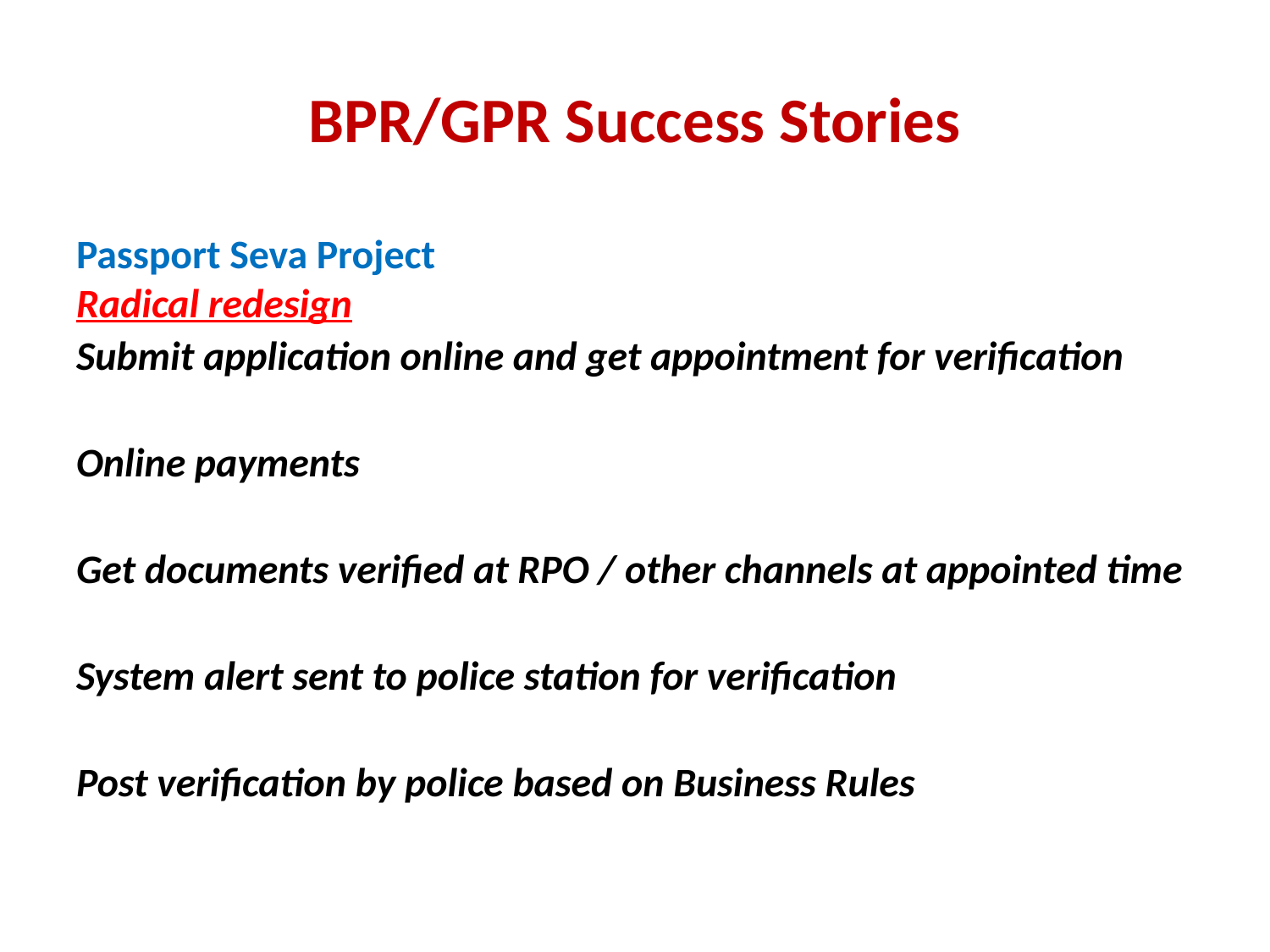

# BPR/GPR Success Stories
Passport Seva Project
Radical redesign
Submit application online and get appointment for verification

Online payments

Get documents verified at RPO / other channels at appointed time

System alert sent to police station for verification

Post verification by police based on Business Rules